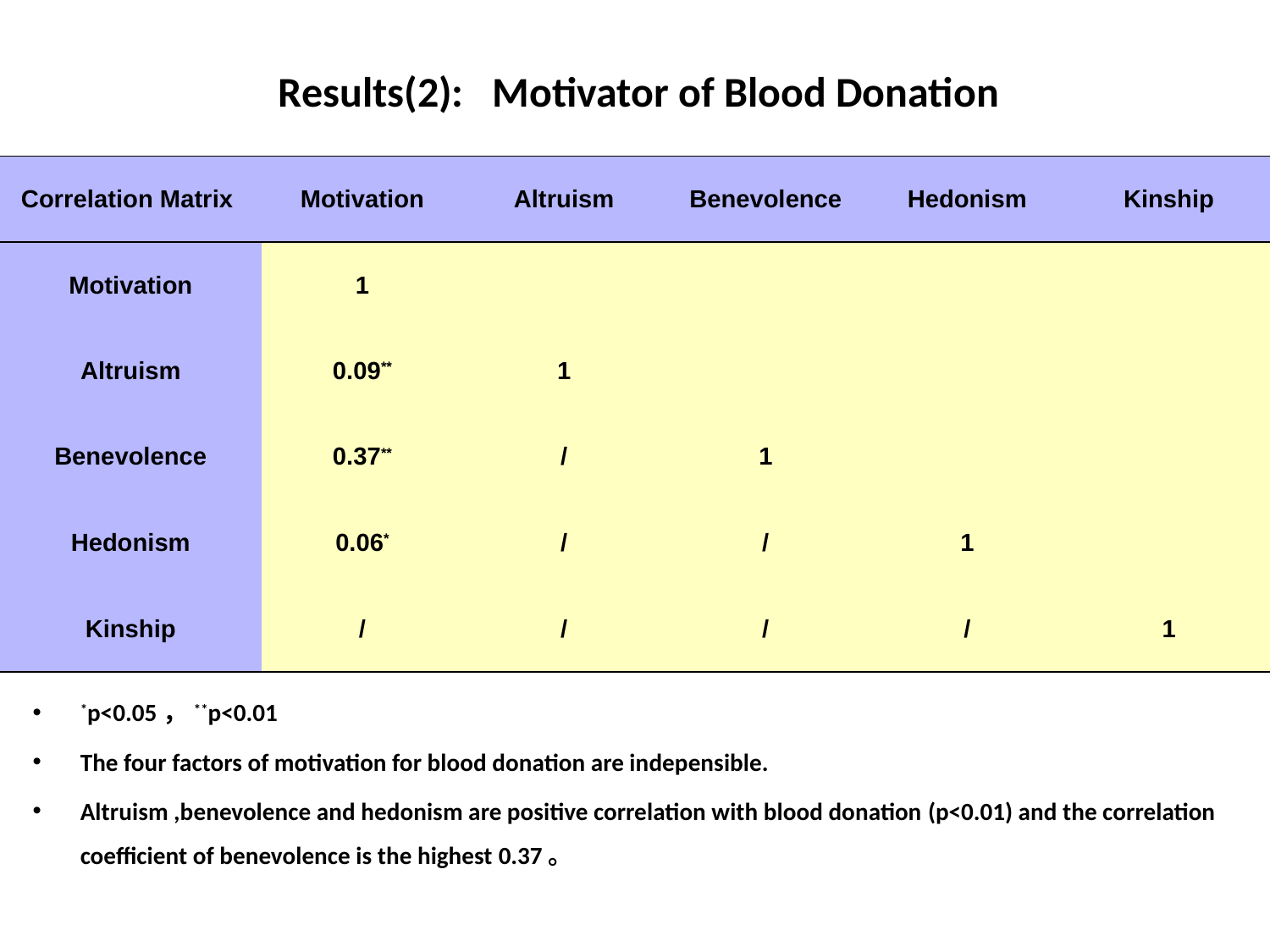

# Results(2):   Motivator of Blood Donation
| Correlation Matrix | Motivation | Altruism | Benevolence | Hedonism | Kinship |
| --- | --- | --- | --- | --- | --- |
| Motivation | 1 |  |  |  |  |
| Altruism | 0.09\*\* | 1 |  |  |  |
| Benevolence | 0.37\*\* | / | 1 |  |  |
| Hedonism | 0.06\* | / | / | 1 |  |
| Kinship | / | / | / | / | 1 |
*p<0.05，**p<0.01
The four factors of motivation for blood donation are indepensible.
Altruism ,benevolence and hedonism are positive correlation with blood donation (p<0.01) and the correlation coefficient of benevolence is the highest 0.37。